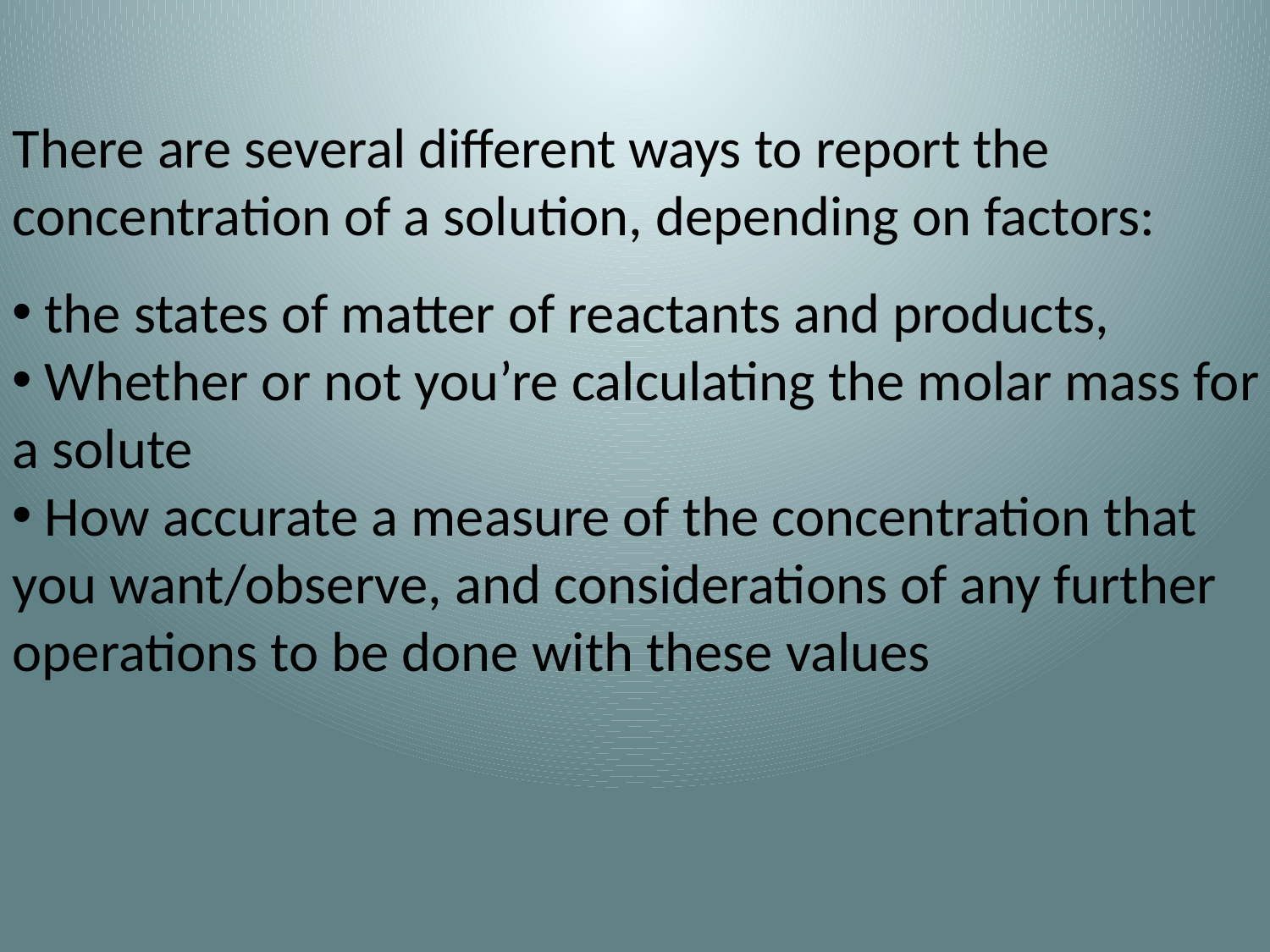

There are several different ways to report the concentration of a solution, depending on factors:

 the states of matter of reactants and products,
 Whether or not you’re calculating the molar mass for a solute
 How accurate a measure of the concentration that you want/observe, and considerations of any further operations to be done with these values